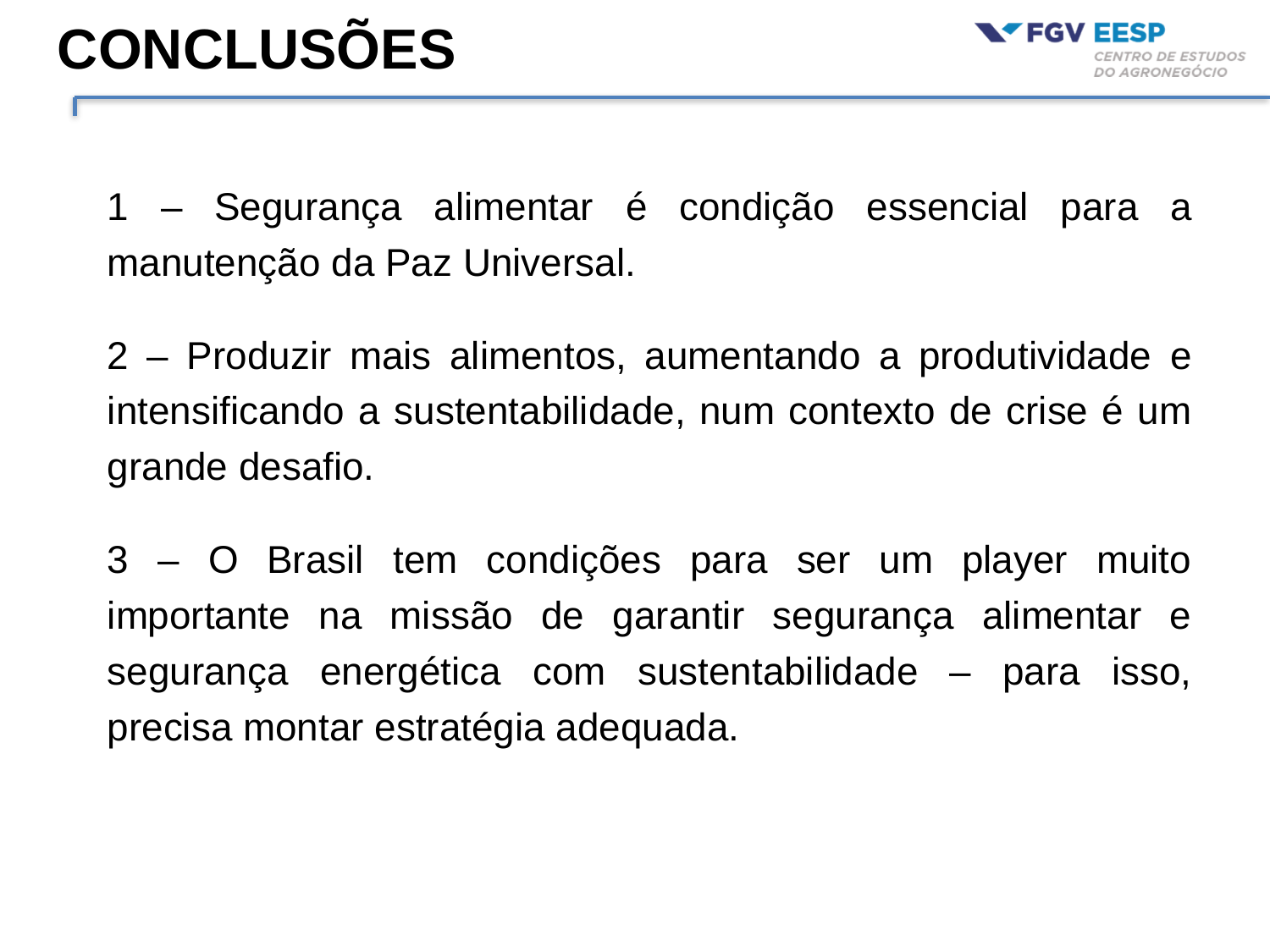

# Conclusões
1 – Segurança alimentar é condição essencial para a manutenção da Paz Universal.
2 – Produzir mais alimentos, aumentando a produtividade e intensificando a sustentabilidade, num contexto de crise é um grande desafio.
3 – O Brasil tem condições para ser um player muito importante na missão de garantir segurança alimentar e segurança energética com sustentabilidade – para isso, precisa montar estratégia adequada.